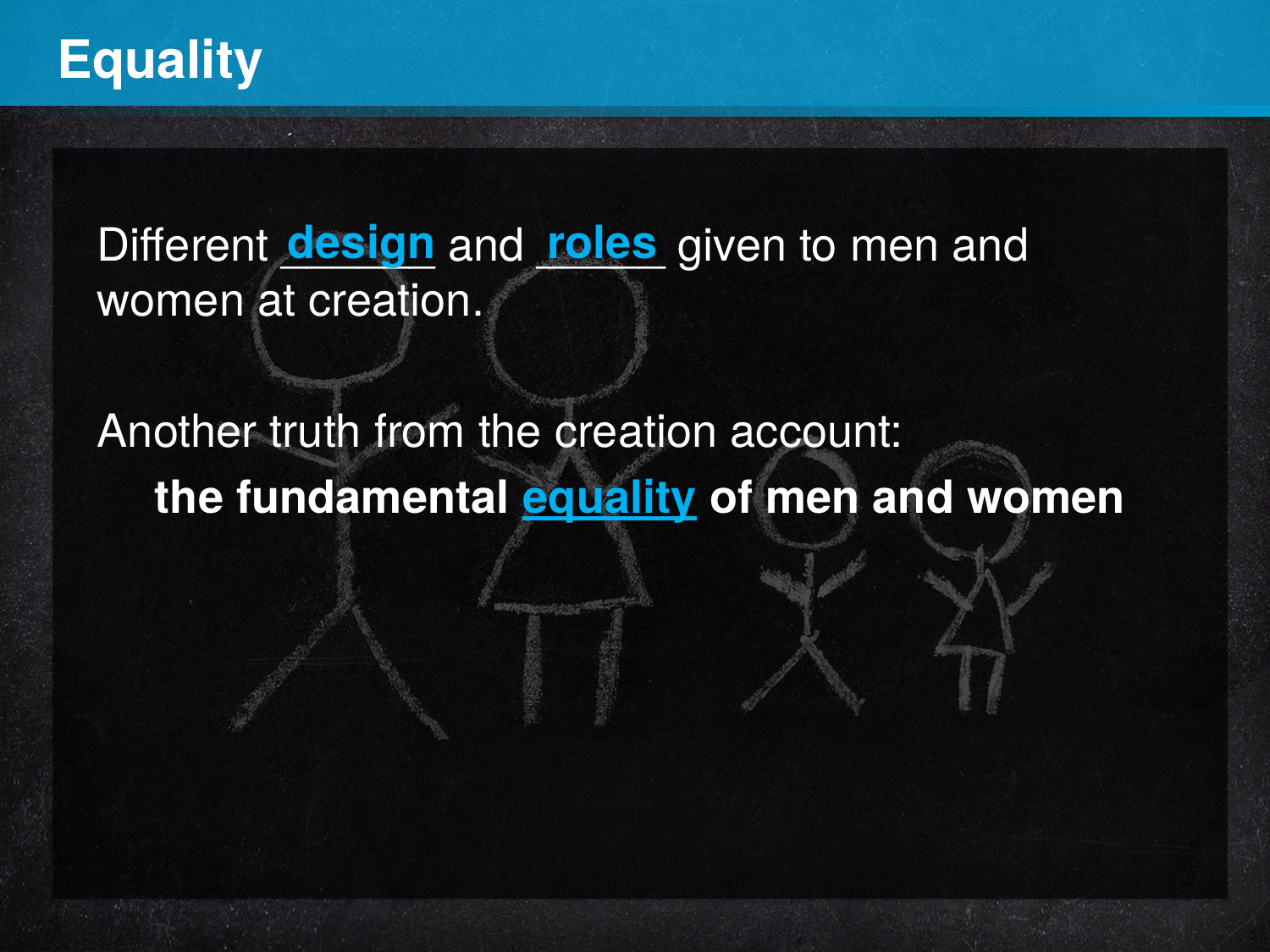

Equality

design
roles
Different ______ and _____ given to men and women at creation.

Another truth from the creation account:
the fundamental equality of men and women